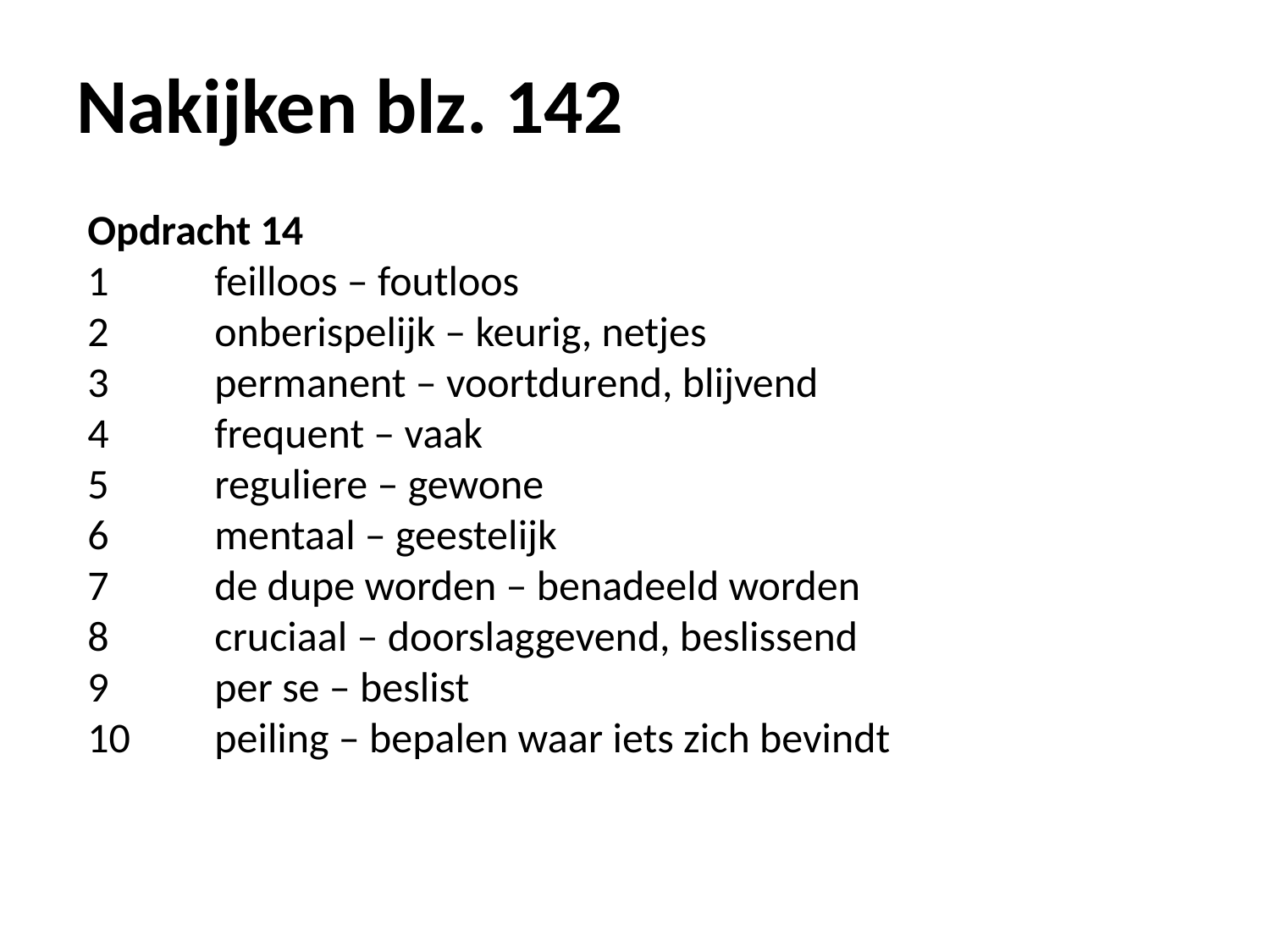

# Nakijken blz. 142
Opdracht 14
1	feilloos – foutloos
2	onberispelijk – keurig, netjes
3	permanent – voortdurend, blijvend
4	frequent – vaak
5	reguliere – gewone
6	mentaal – geestelijk
7	de dupe worden – benadeeld worden
8	cruciaal – doorslaggevend, beslissend
9	per se – beslist
10	peiling – bepalen waar iets zich bevindt